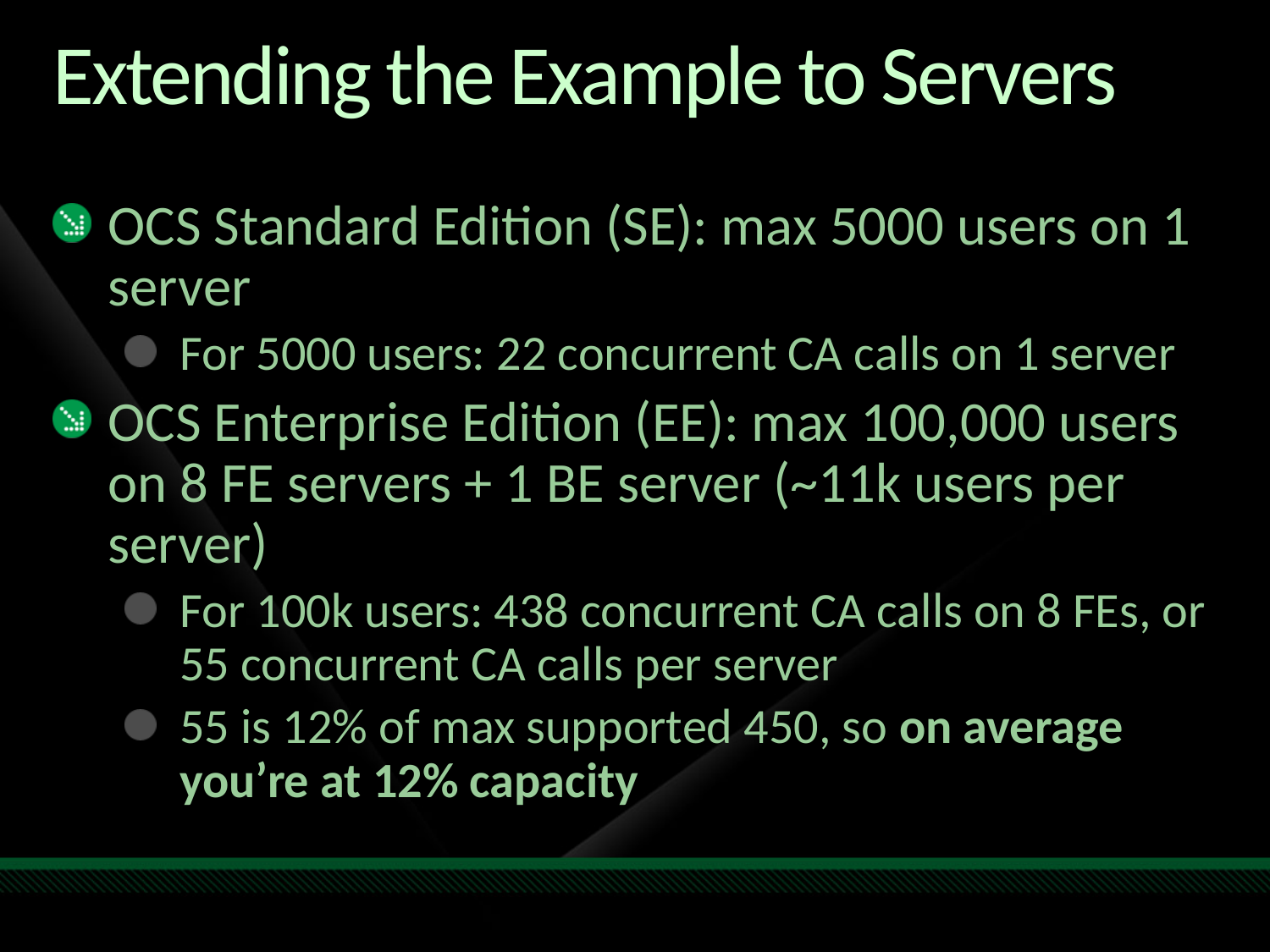

# Extending the Example to Servers
OCS Standard Edition (SE): max 5000 users on 1 server
For 5000 users: 22 concurrent CA calls on 1 server
OCS Enterprise Edition (EE): max 100,000 users on 8 FE servers + 1 BE server (~11k users per server)
For 100k users: 438 concurrent CA calls on 8 FEs, or 55 concurrent CA calls per server
55 is 12% of max supported 450, so on average you’re at 12% capacity